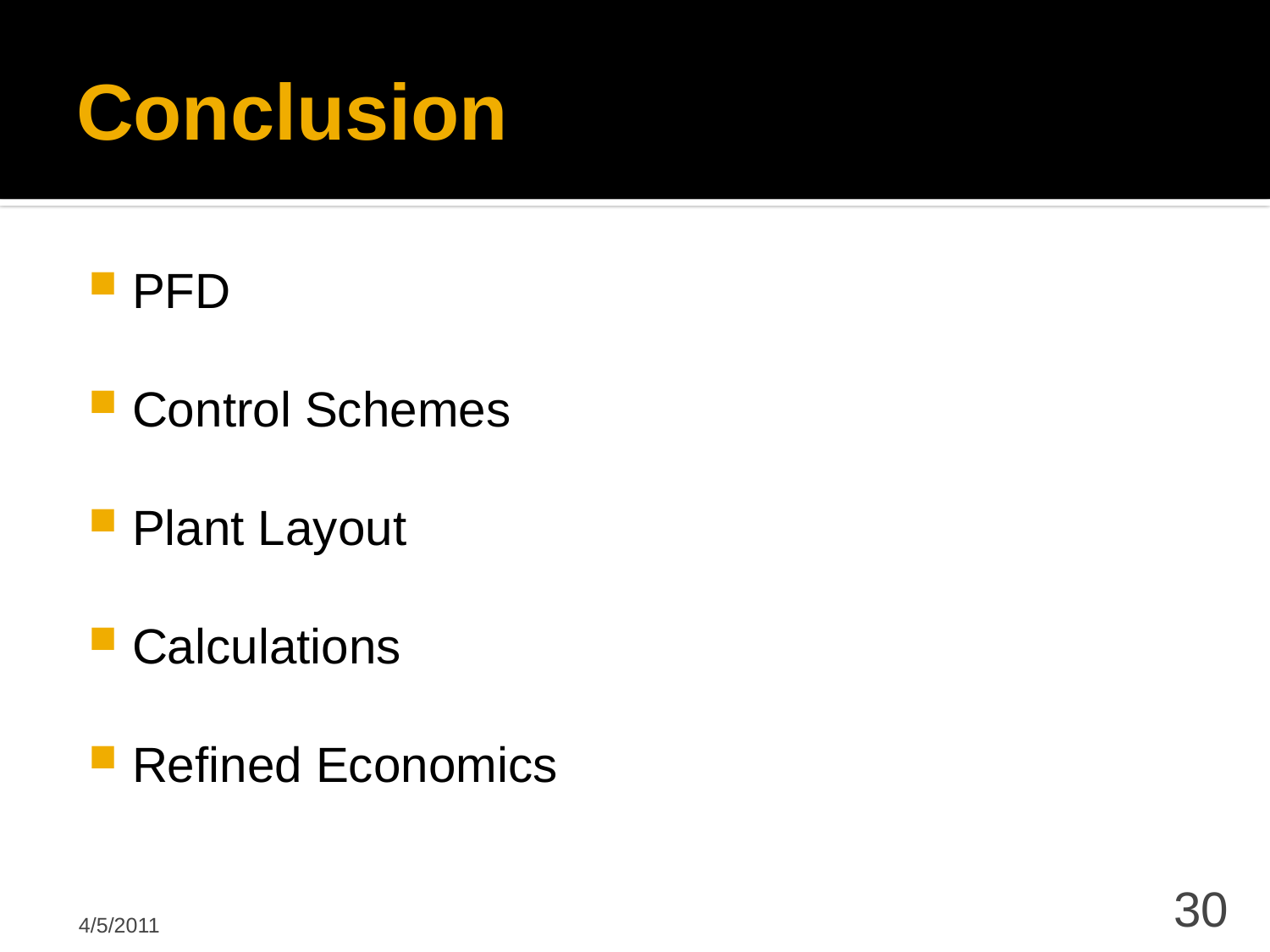

# Conclusion
PFD

Control Schemes

Plant Layout

Calculations

Refined Economics

4/5/2011
30